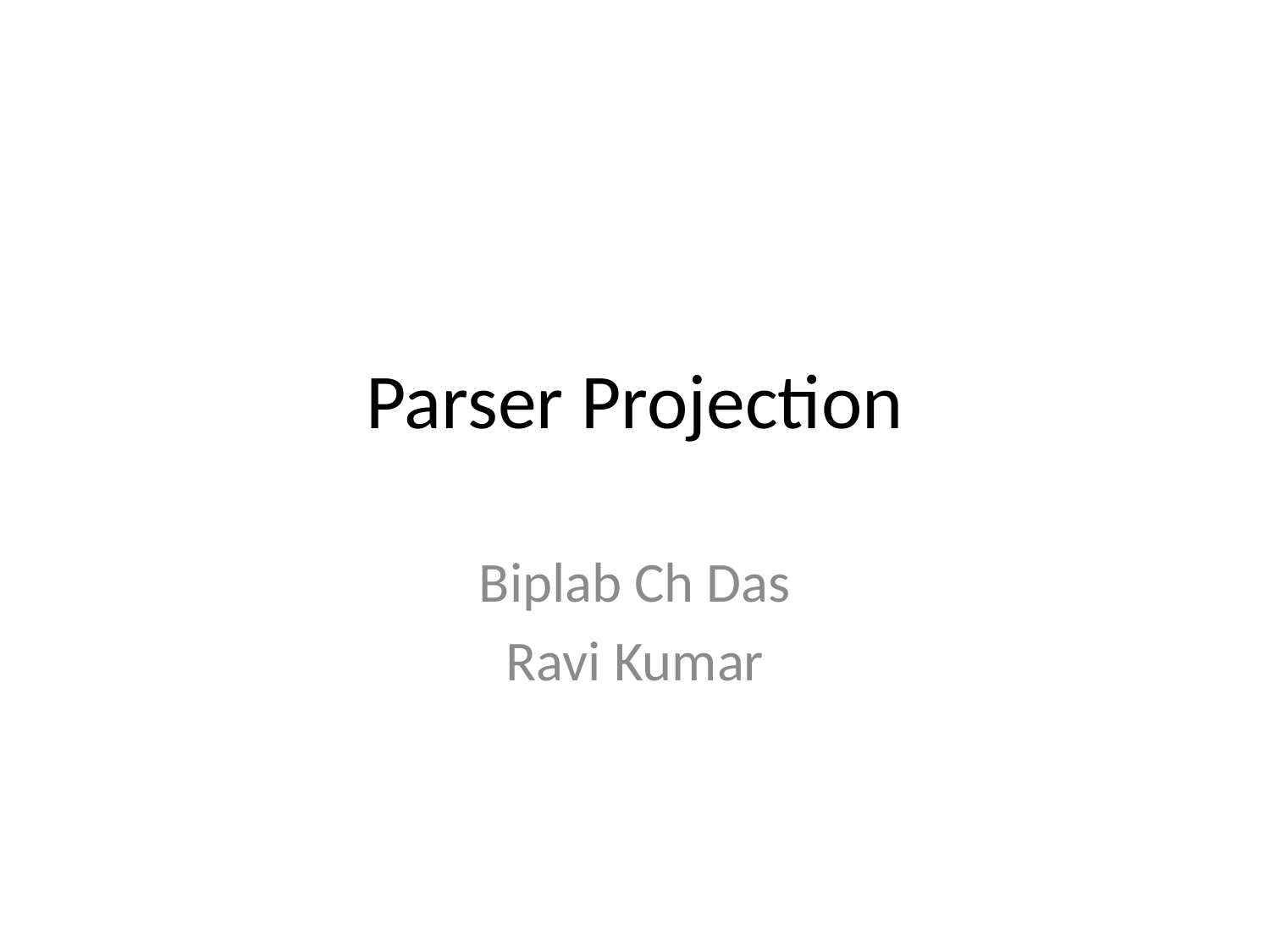

# Parser Projection
Biplab Ch Das
Ravi Kumar